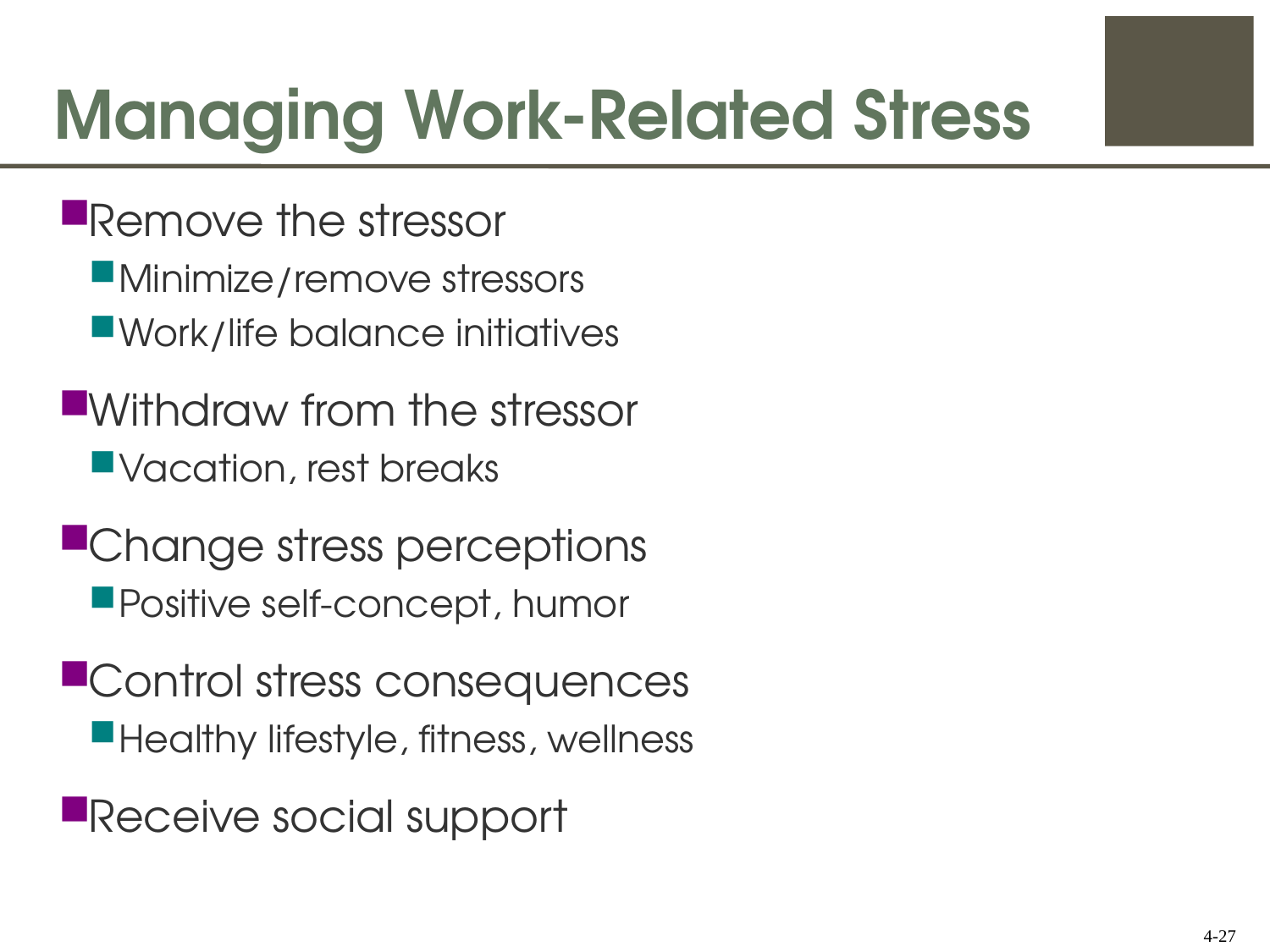

# Managing Work-Related Stress
Remove the stressor
Minimize/remove stressors
Work/life balance initiatives
Withdraw from the stressor
Vacation, rest breaks
Change stress perceptions
Positive self-concept, humor
Control stress consequences
Healthy lifestyle, fitness, wellness
Receive social support